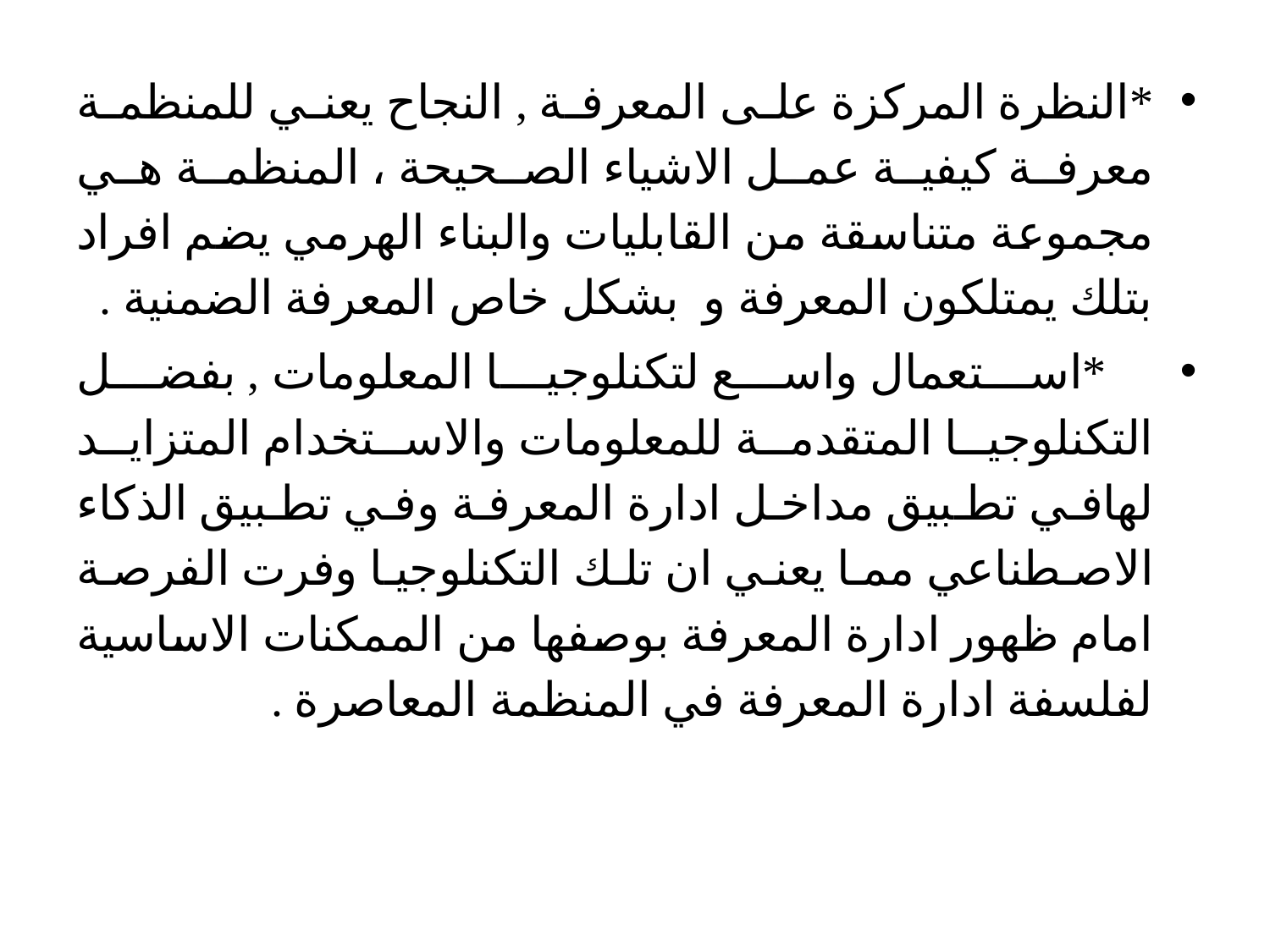

*النظرة المركزة على المعرفة , النجاح يعني للمنظمة معرفة كيفية عمل الاشياء الصحيحة ، المنظمة هي مجموعة متناسقة من القابليات والبناء الهرمي يضم افراد بتلك يمتلكون المعرفة و  بشكل خاص المعرفة الضمنية .
    *استعمال واسع لتكنلوجيا المعلومات , بفضل التكنلوجيا المتقدمة للمعلومات والاستخدام المتزايد لهافي تطبيق مداخل ادارة المعرفة وفي تطبيق الذكاء الاصطناعي مما يعني ان تلك التكنلوجيا وفرت الفرصة امام ظهور ادارة المعرفة بوصفها من الممكنات الاساسية لفلسفة ادارة المعرفة في المنظمة المعاصرة .